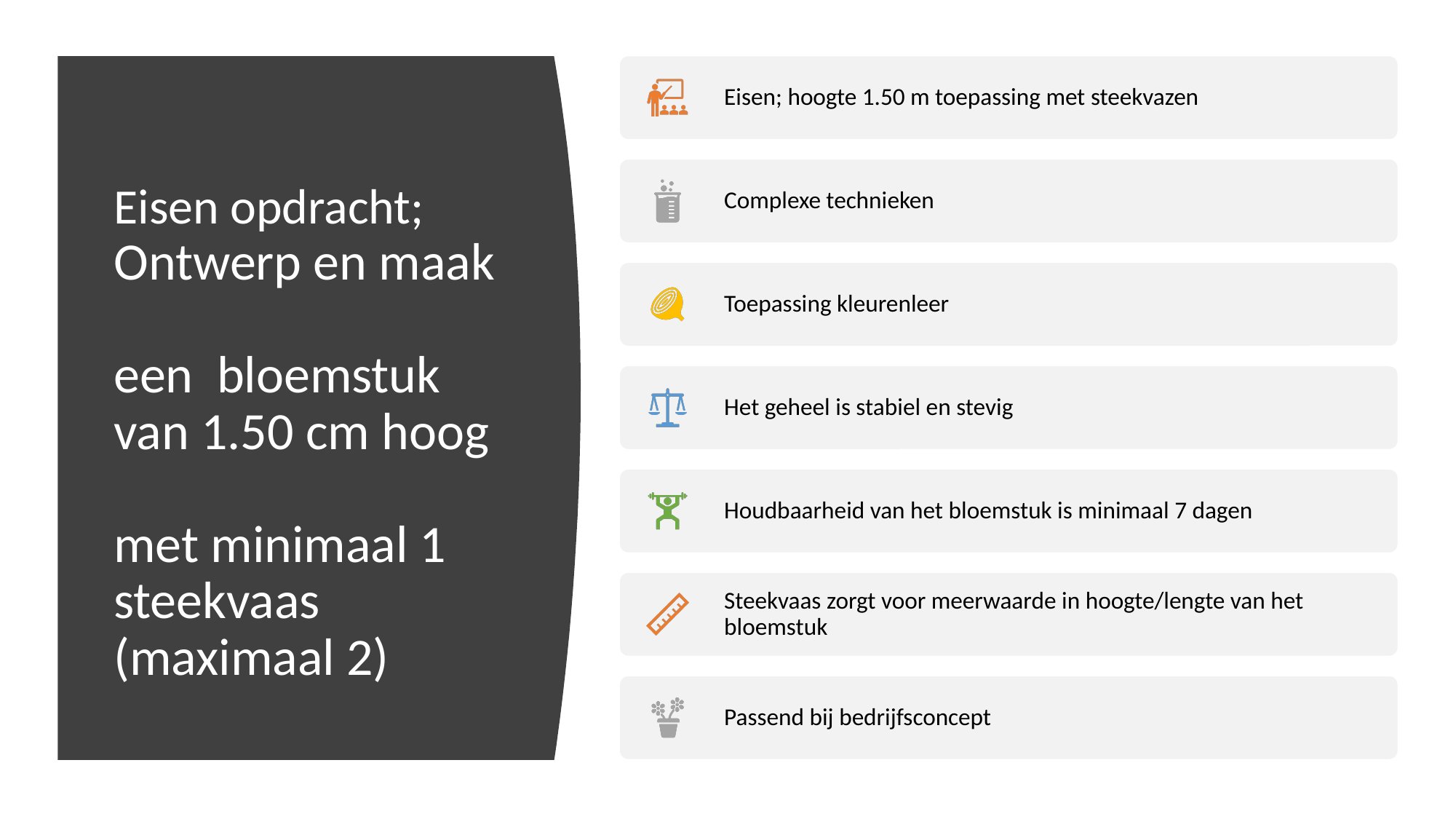

Eisen; hoogte 1.50 m toepassing met steekvazen
Complexe technieken
Toepassing kleurenleer
Het geheel is stabiel en stevig
Houdbaarheid van het bloemstuk is minimaal 7 dagen
Steekvaas zorgt voor meerwaarde in hoogte/lengte van het bloemstuk
Passend bij bedrijfsconcept

# Eisen opdracht; Ontwerp en maak een  bloemstuk van 1.50 cm hoog met minimaal 1 steekvaas (maximaal 2)